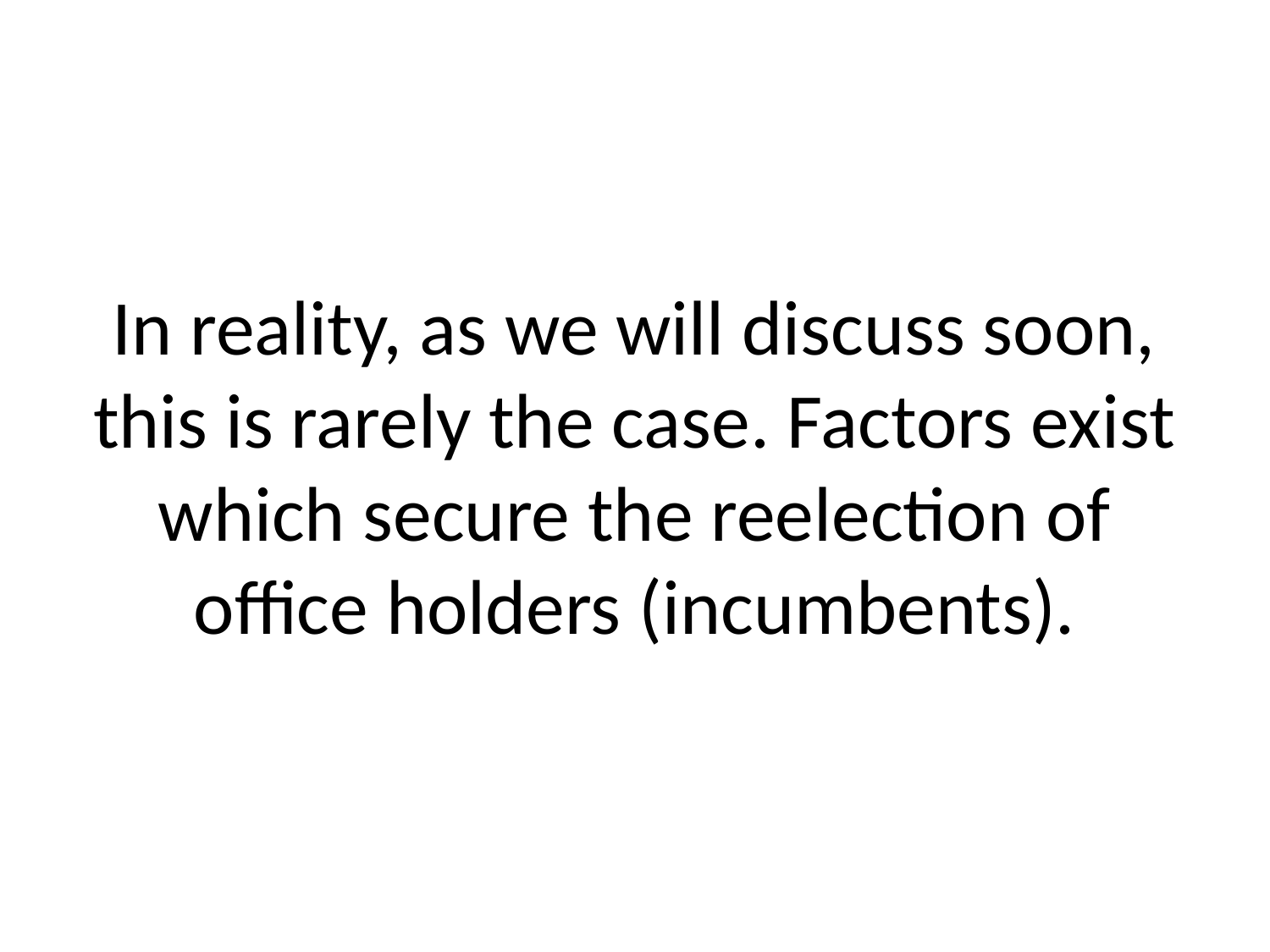

# In reality, as we will discuss soon, this is rarely the case. Factors exist which secure the reelection of office holders (incumbents).